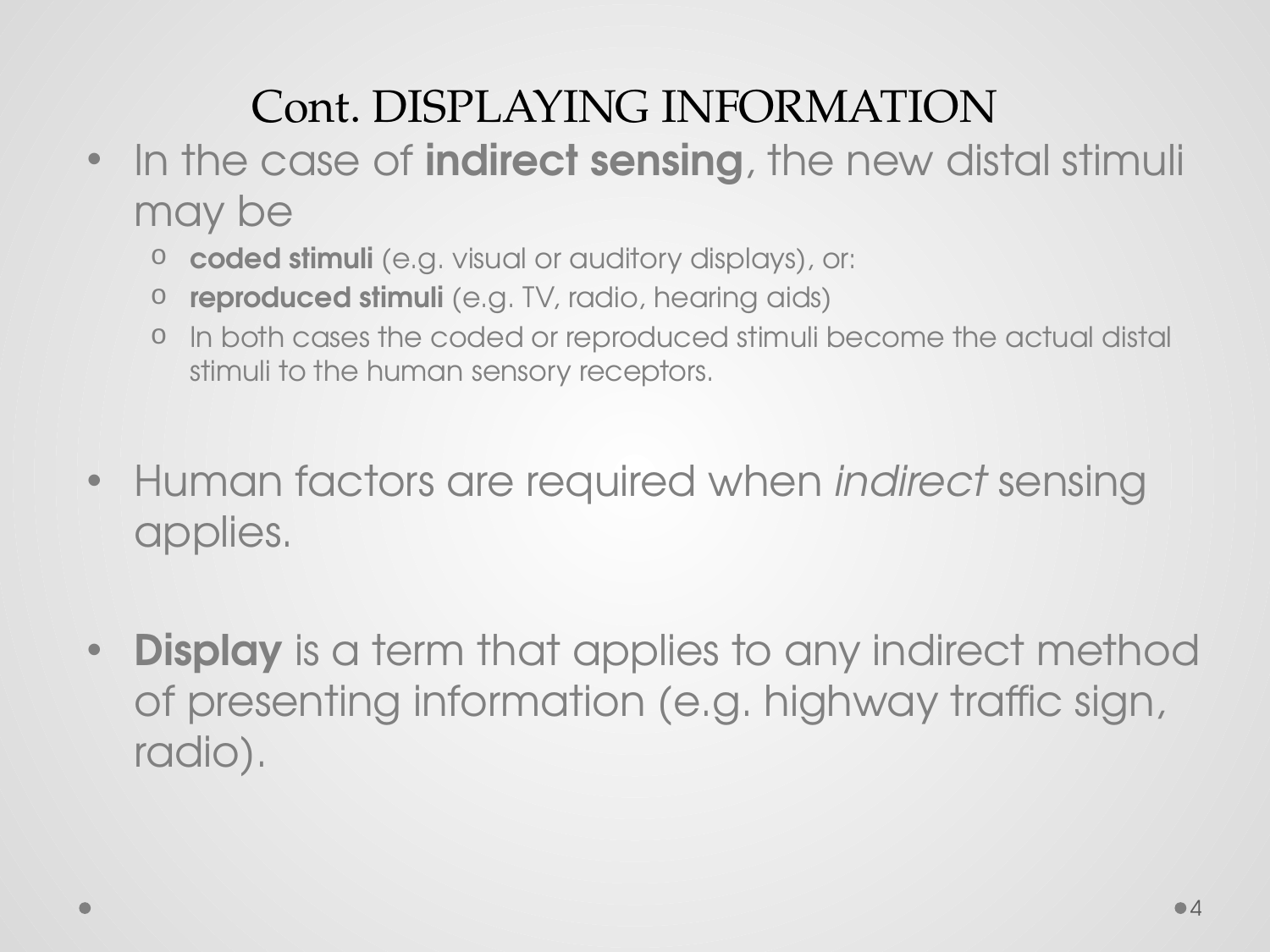

# Cont. DISPLAYING INFORMATION

In the case of indirect sensing, the new distal stimuli may be
coded stimuli (e.g. visual or auditory displays), or:
reproduced stimuli (e.g. TV, radio, hearing aids)
In both cases the coded or reproduced stimuli become the actual distal stimuli to the human sensory receptors.

Human factors are required when indirect sensing applies.

Display is a term that applies to any indirect method of presenting information (e.g. highway traffic sign, radio).
4